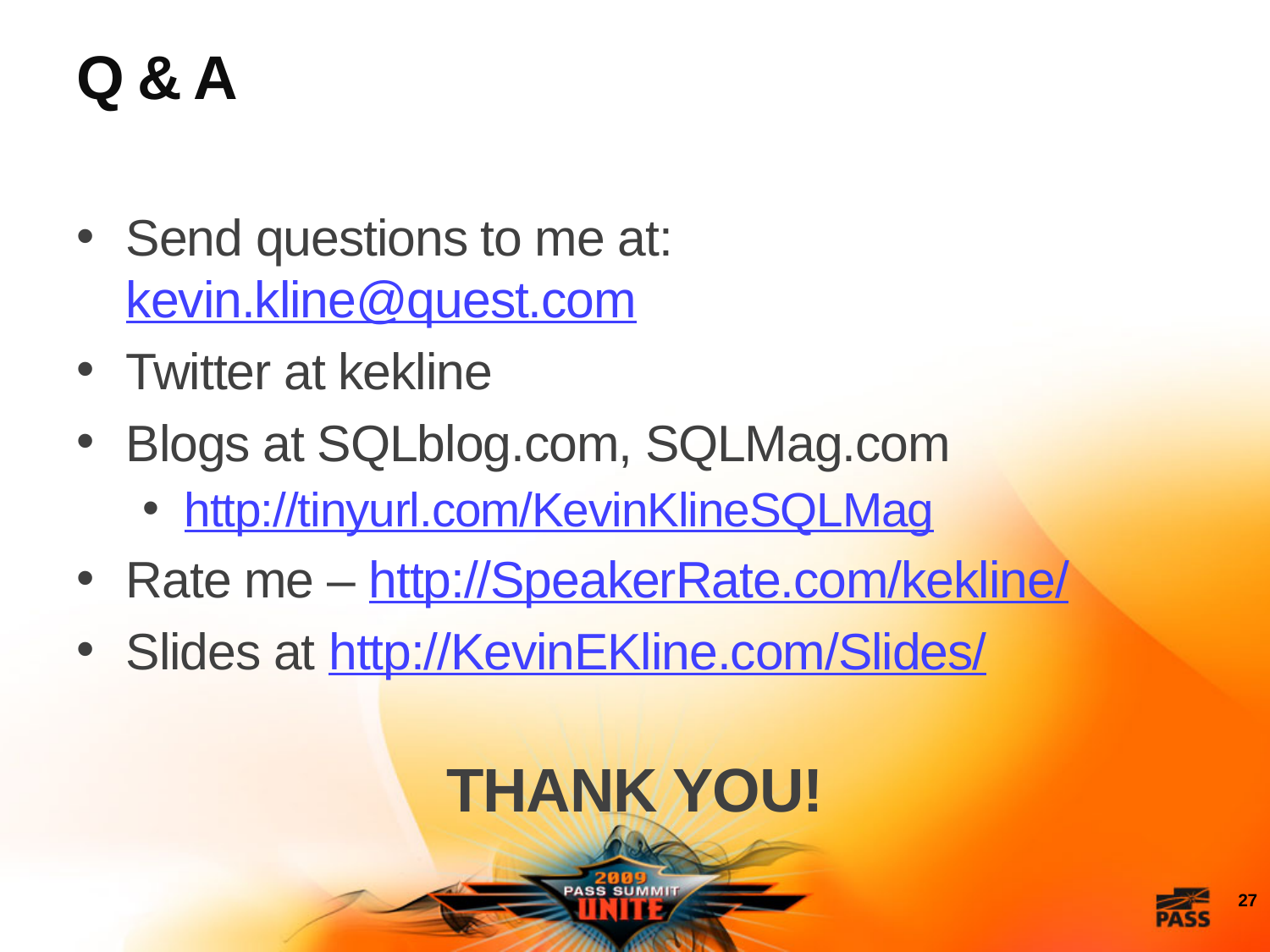

# Q & A
Send questions to me at: kevin.kline@quest.com
Twitter at kekline
Blogs at SQLblog.com, SQLMag.com
http://tinyurl.com/KevinKlineSQLMag
Rate me – http://SpeakerRate.com/kekline/
Slides at http://KevinEKline.com/Slides/

THANK YOU!
27